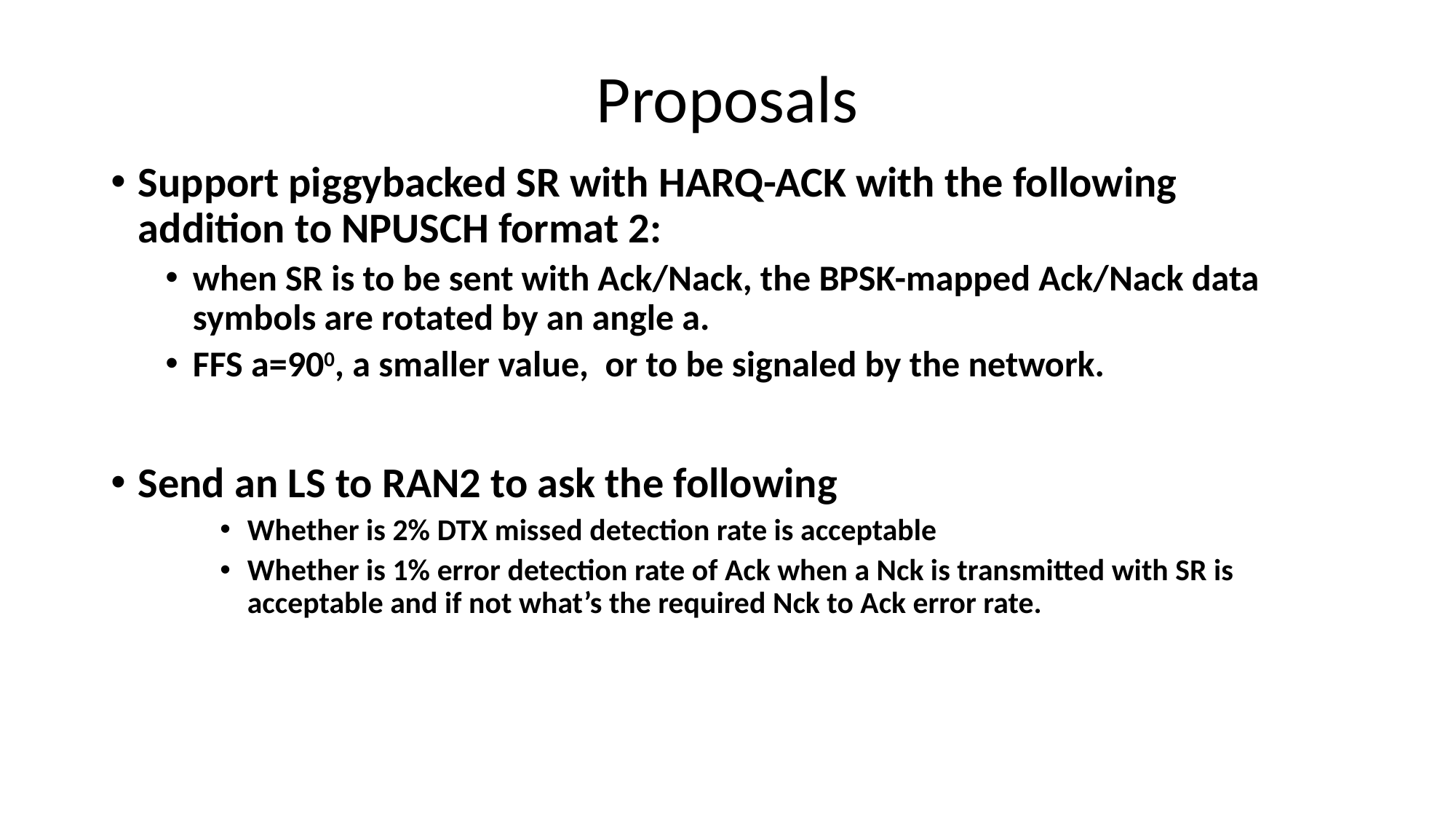

# Proposals
Support piggybacked SR with HARQ-ACK with the following addition to NPUSCH format 2:
when SR is to be sent with Ack/Nack, the BPSK-mapped Ack/Nack data symbols are rotated by an angle a.
FFS a=900, a smaller value,  or to be signaled by the network.

Send an LS to RAN2 to ask the following
Whether is 2% DTX missed detection rate is acceptable
Whether is 1% error detection rate of Ack when a Nck is transmitted with SR is acceptable and if not what’s the required Nck to Ack error rate.